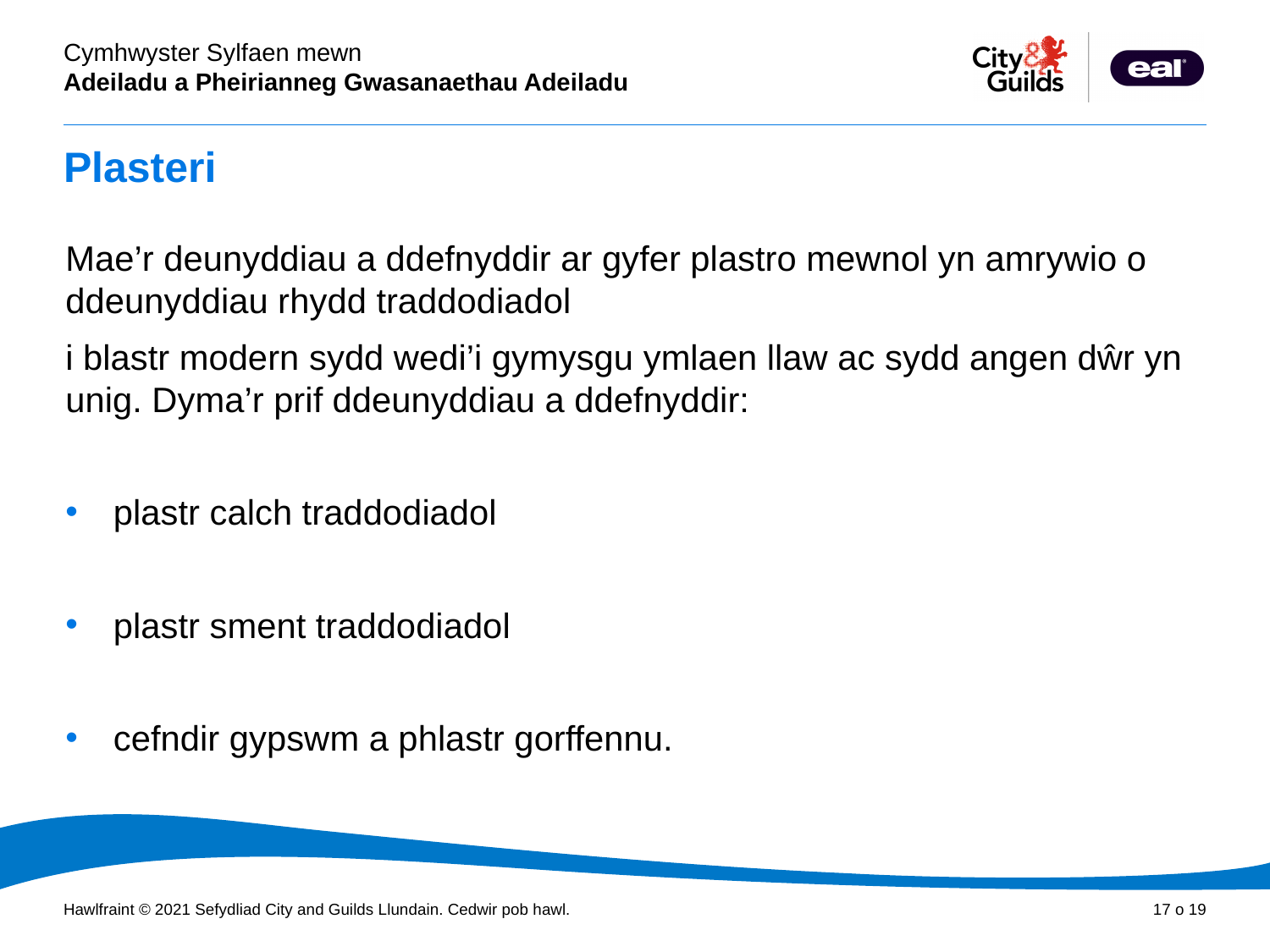

# Plasteri
Mae’r deunyddiau a ddefnyddir ar gyfer plastro mewnol yn amrywio o ddeunyddiau rhydd traddodiadol
i blastr modern sydd wedi’i gymysgu ymlaen llaw ac sydd angen dŵr yn unig. Dyma’r prif ddeunyddiau a ddefnyddir:

plastr calch traddodiadol

plastr sment traddodiadol

cefndir gypswm a phlastr gorffennu.